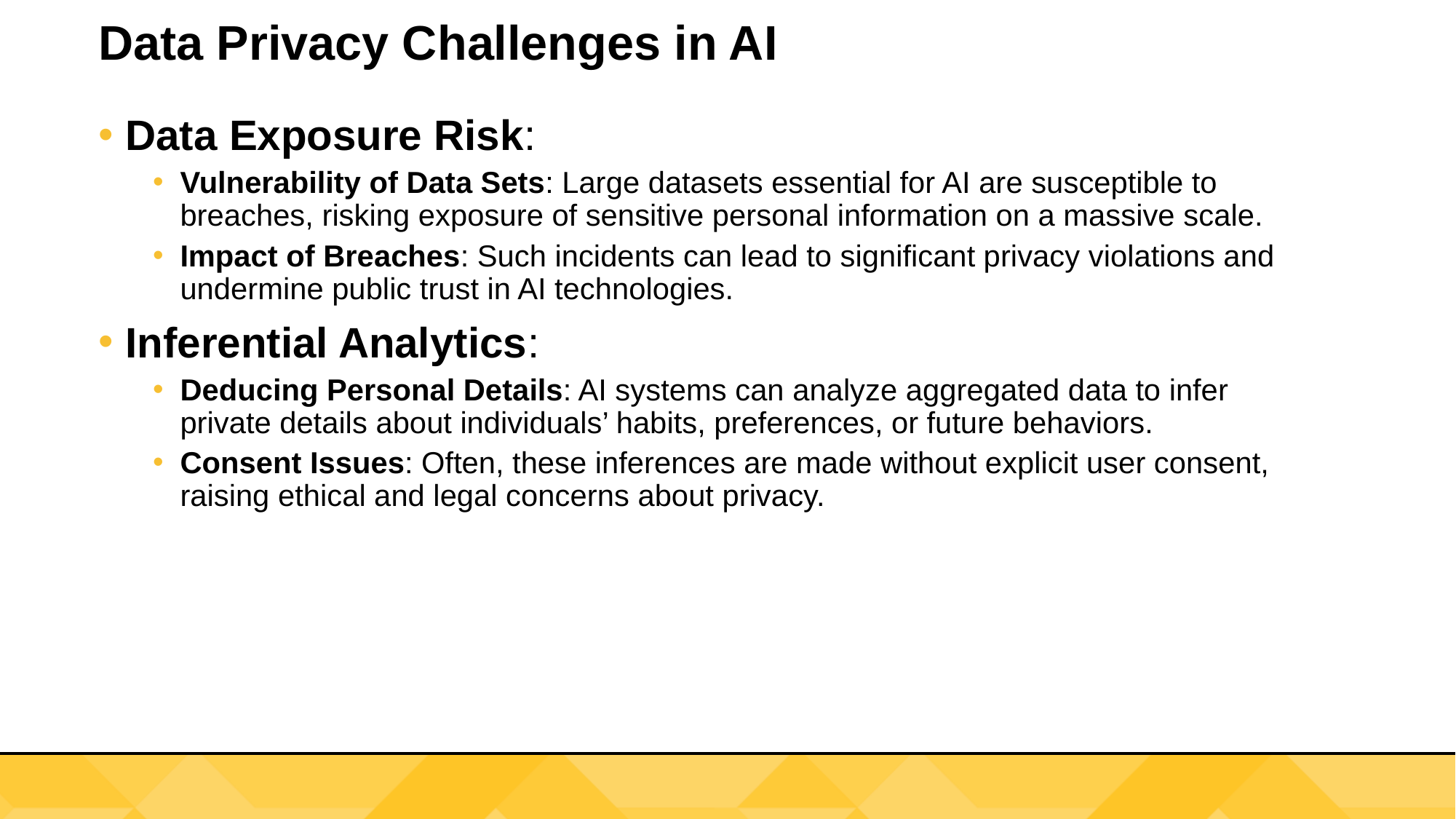

# Data Privacy Challenges in AI
Data Exposure Risk:
Vulnerability of Data Sets: Large datasets essential for AI are susceptible to breaches, risking exposure of sensitive personal information on a massive scale.
Impact of Breaches: Such incidents can lead to significant privacy violations and undermine public trust in AI technologies.
Inferential Analytics:
Deducing Personal Details: AI systems can analyze aggregated data to infer private details about individuals’ habits, preferences, or future behaviors.
Consent Issues: Often, these inferences are made without explicit user consent, raising ethical and legal concerns about privacy.